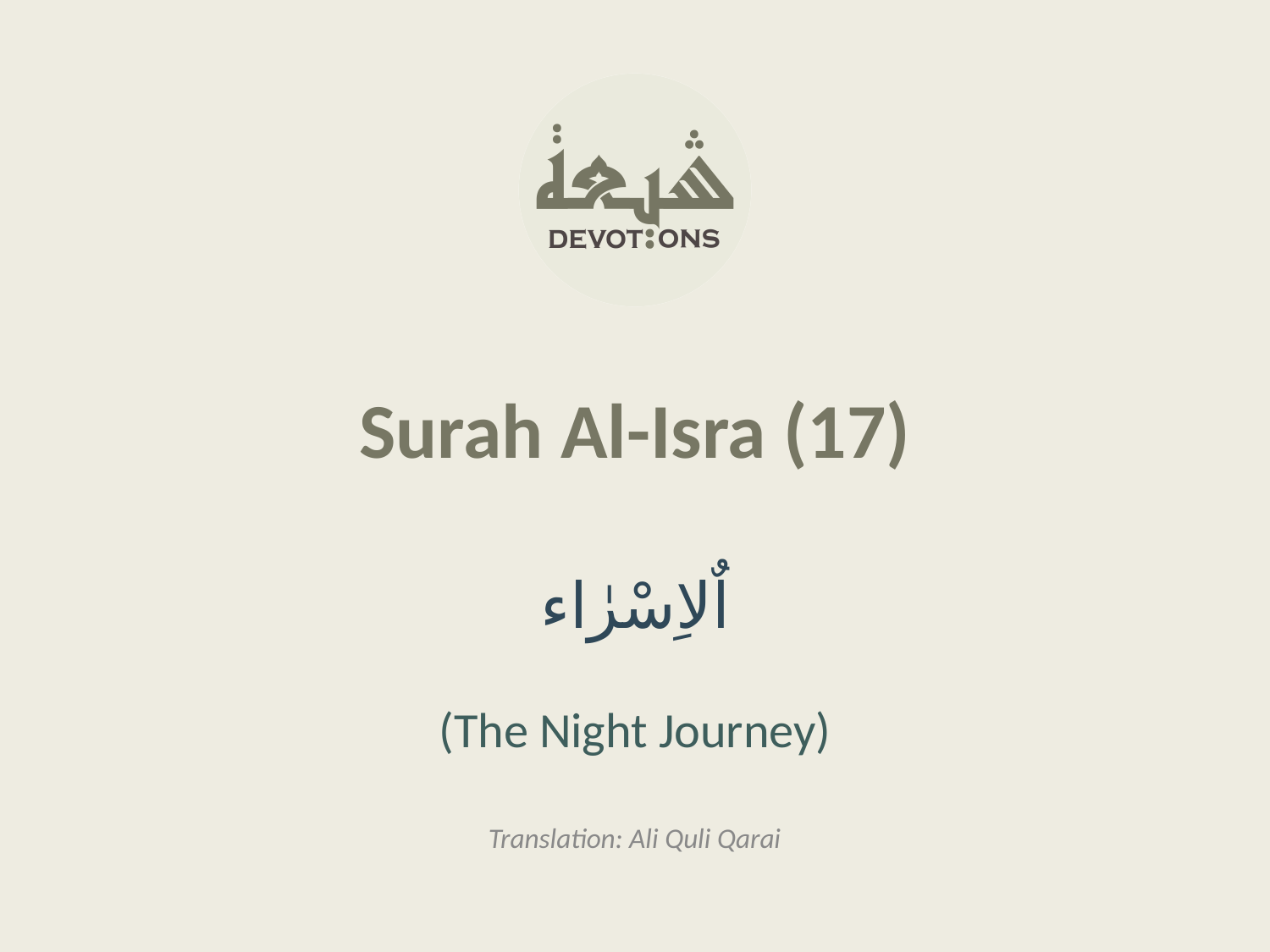

Surah Al-Isra (17)
اٌلاِسْرٰاء
(The Night Journey)
Translation: Ali Quli Qarai